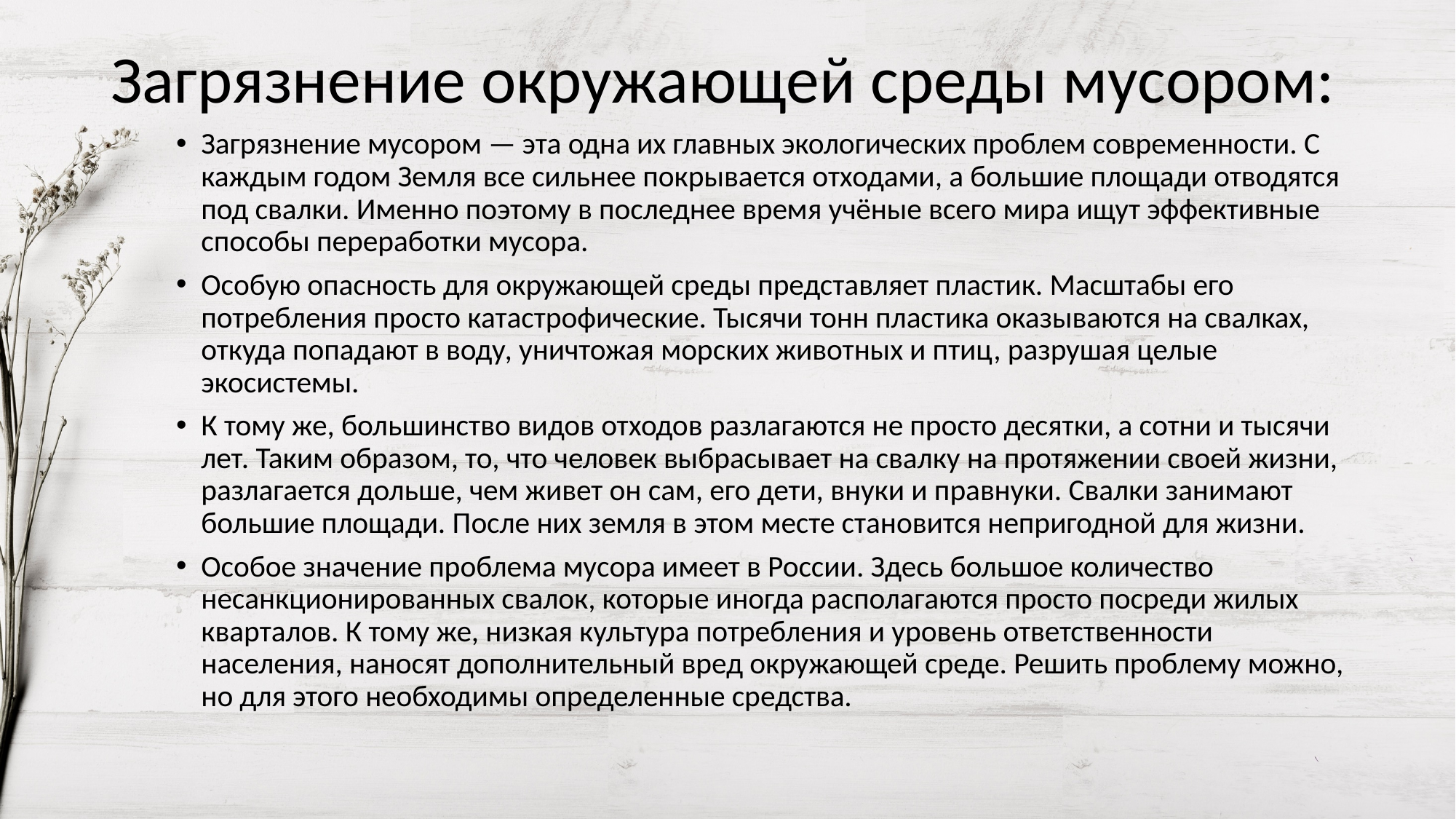

# Загрязнение окружающей среды мусором:
Загрязнение мусором — эта одна их главных экологических проблем современности. С каждым годом Земля все сильнее покрывается отходами, а большие площади отводятся под свалки. Именно поэтому в последнее время учёные всего мира ищут эффективные способы переработки мусора.
Особую опасность для окружающей среды представляет пластик. Масштабы его потребления просто катастрофические. Тысячи тонн пластика оказываются на свалках, откуда попадают в воду, уничтожая морских животных и птиц, разрушая целые экосистемы.
К тому же, большинство видов отходов разлагаются не просто десятки, а сотни и тысячи лет. Таким образом, то, что человек выбрасывает на свалку на протяжении своей жизни, разлагается дольше, чем живет он сам, его дети, внуки и правнуки. Свалки занимают большие площади. После них земля в этом месте становится непригодной для жизни.
Особое значение проблема мусора имеет в России. Здесь большое количество несанкционированных свалок, которые иногда располагаются просто посреди жилых кварталов. К тому же, низкая культура потребления и уровень ответственности населения, наносят дополнительный вред окружающей среде. Решить проблему можно, но для этого необходимы определенные средства.